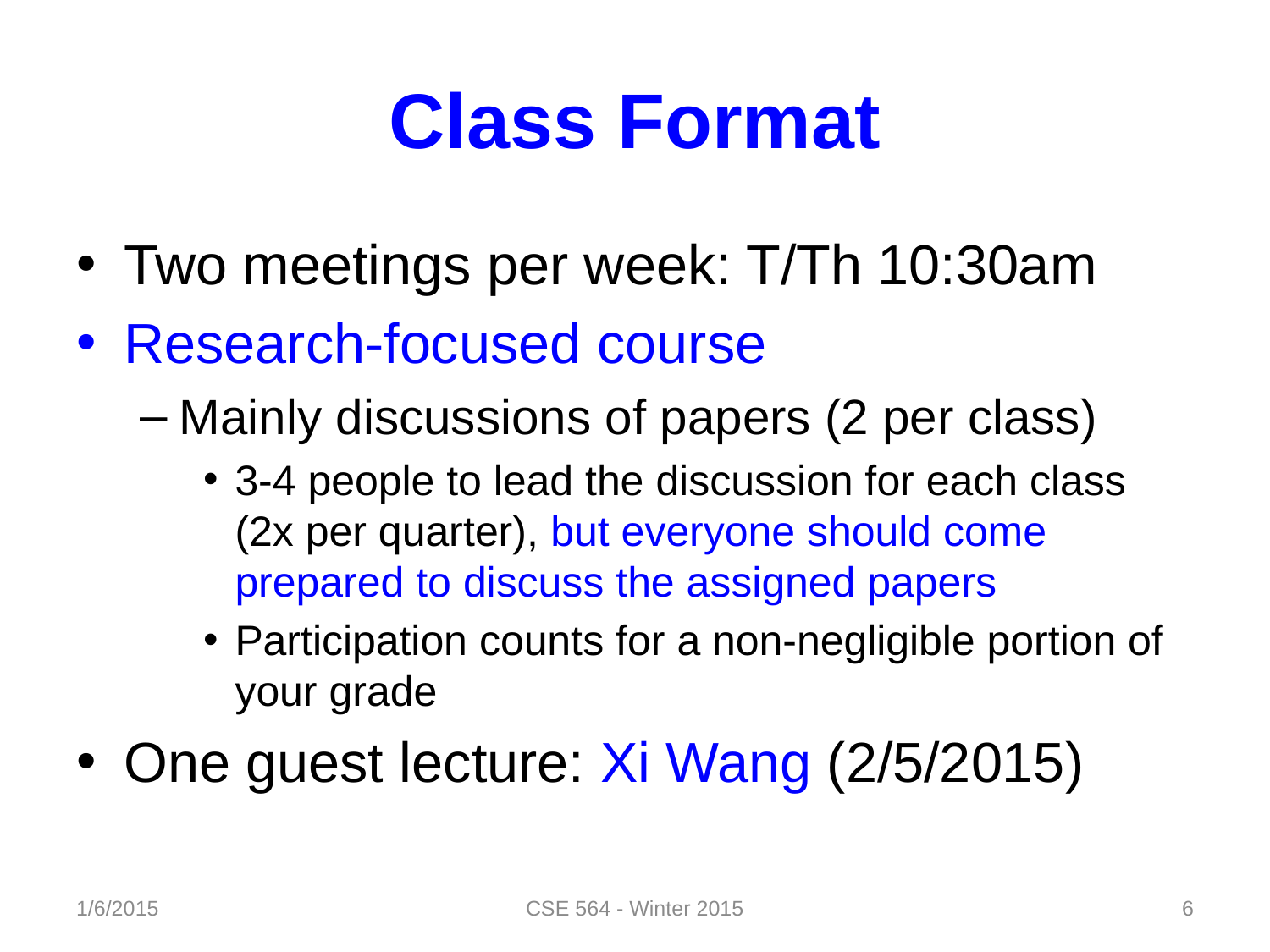

# Class Format
Two meetings per week: T/Th 10:30am
Research-focused course
Mainly discussions of papers (2 per class)
3-4 people to lead the discussion for each class (2x per quarter), but everyone should come prepared to discuss the assigned papers
Participation counts for a non-negligible portion of your grade
One guest lecture: Xi Wang (2/5/2015)
1/6/2015
CSE 564 - Winter 2015
6